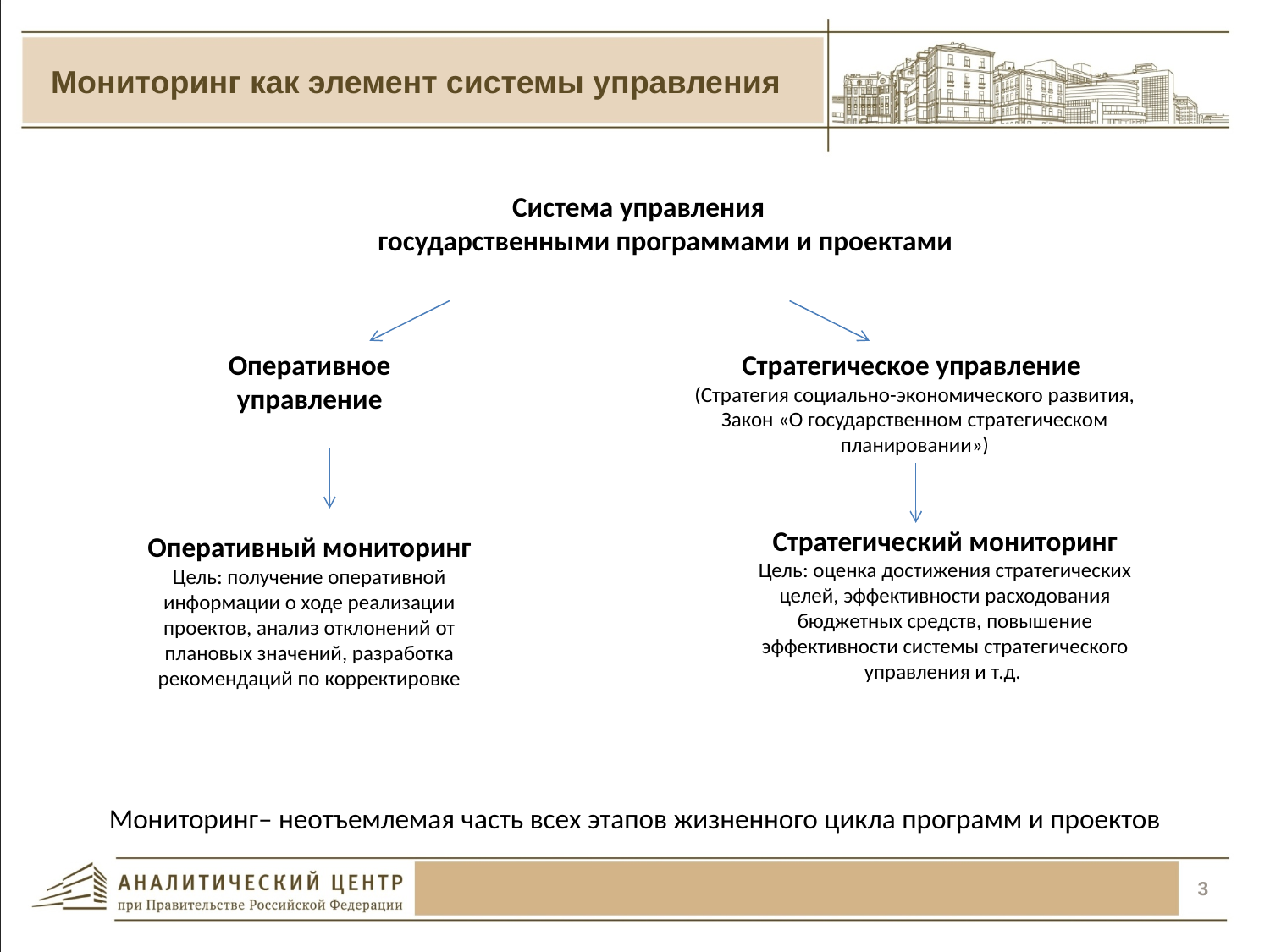

# Мониторинг как элемент системы управления

Система управления
государственными программами и проектами

Оперативное управление
Стратегическое управление
(Стратегия социально-экономического развития, Закон «О государственном стратегическом планировании»)
Стратегический мониторинг
Цель: оценка достижения стратегических целей, эффективности расходования бюджетных средств, повышение эффективности системы стратегического управления и т.д.
Оперативный мониторинг
Цель: получение оперативной информации о ходе реализации проектов, анализ отклонений от плановых значений, разработка рекомендаций по корректировке

Мониторинг– неотъемлемая часть всех этапов жизненного цикла программ и проектов

3